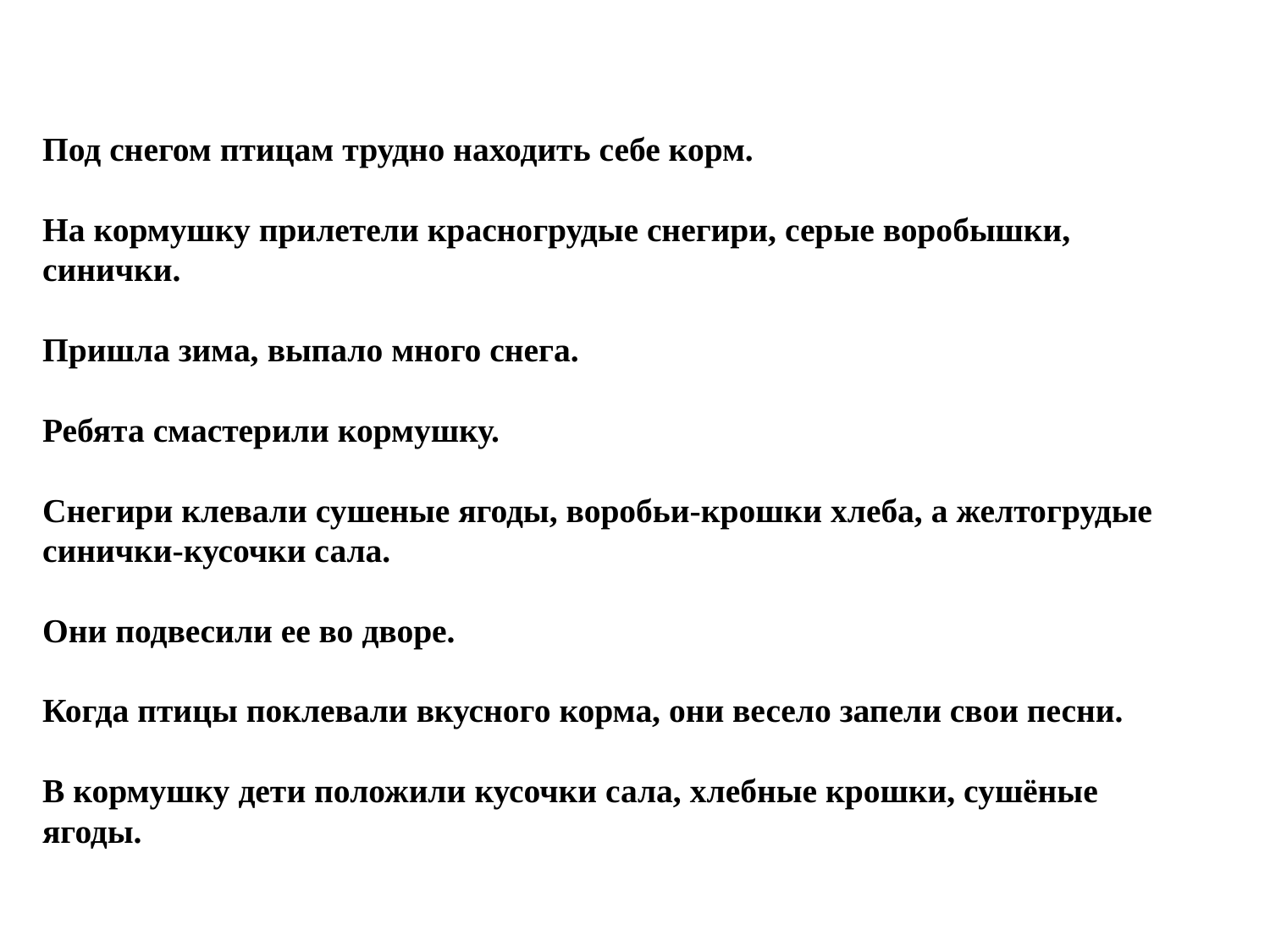

# Под снегом птицам трудно находить себе корм.   На кормушку прилетели красногрудые снегири, серые воробышки, синички.   Пришла зима, выпало много снега.   Ребята смастерили кормушку.   Снегири клевали сушеные ягоды, воробьи-крошки хлеба, а желтогрудые синички-кусочки сала.   Они подвесили ее во дворе.   Когда птицы поклевали вкусного корма, они весело запели свои песни.   В кормушку дети положили кусочки сала, хлебные крошки, сушёные ягоды.